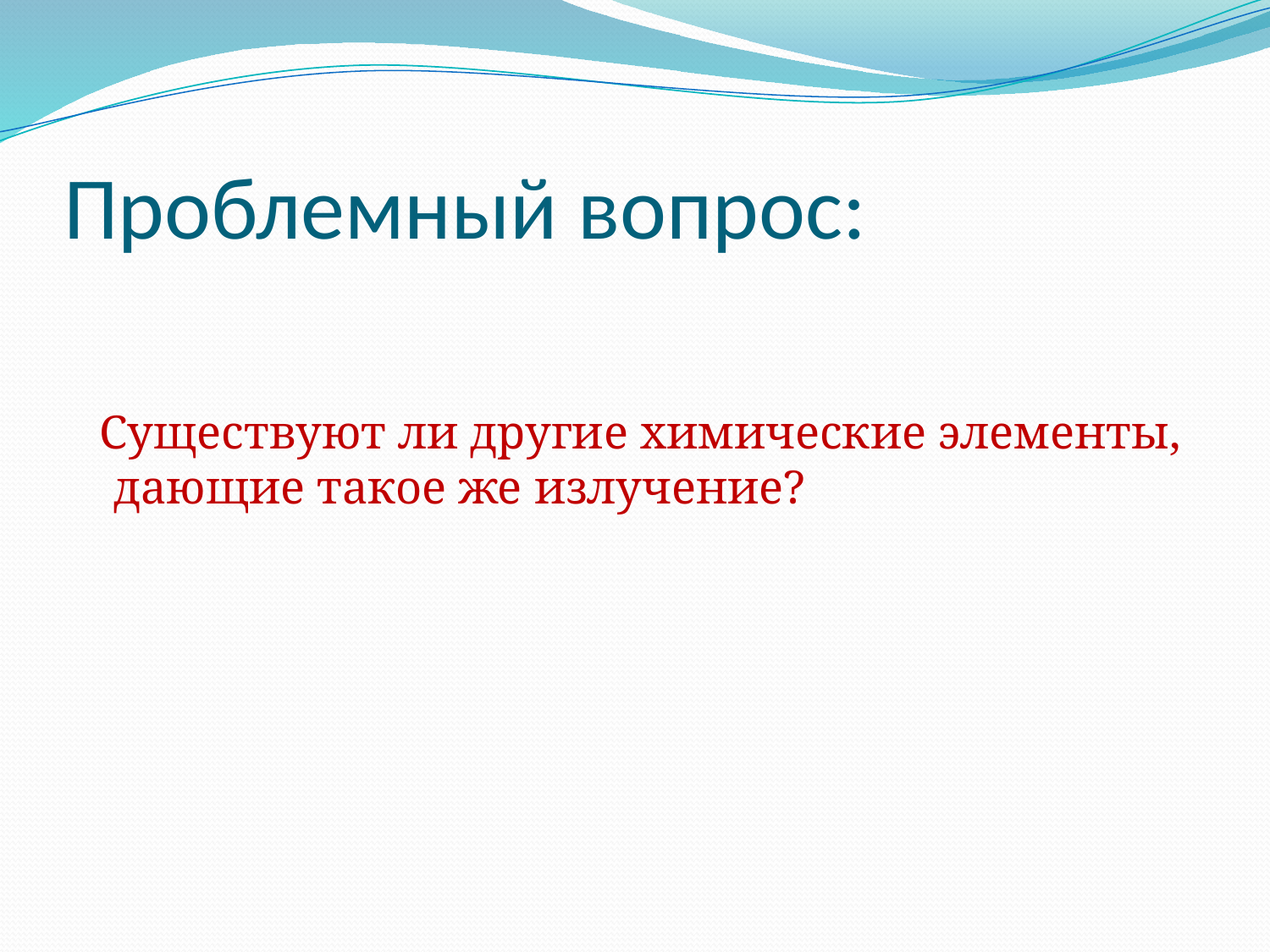

# Проблемный вопрос:

  Существуют ли другие химические элементы, дающие такое же излучение?